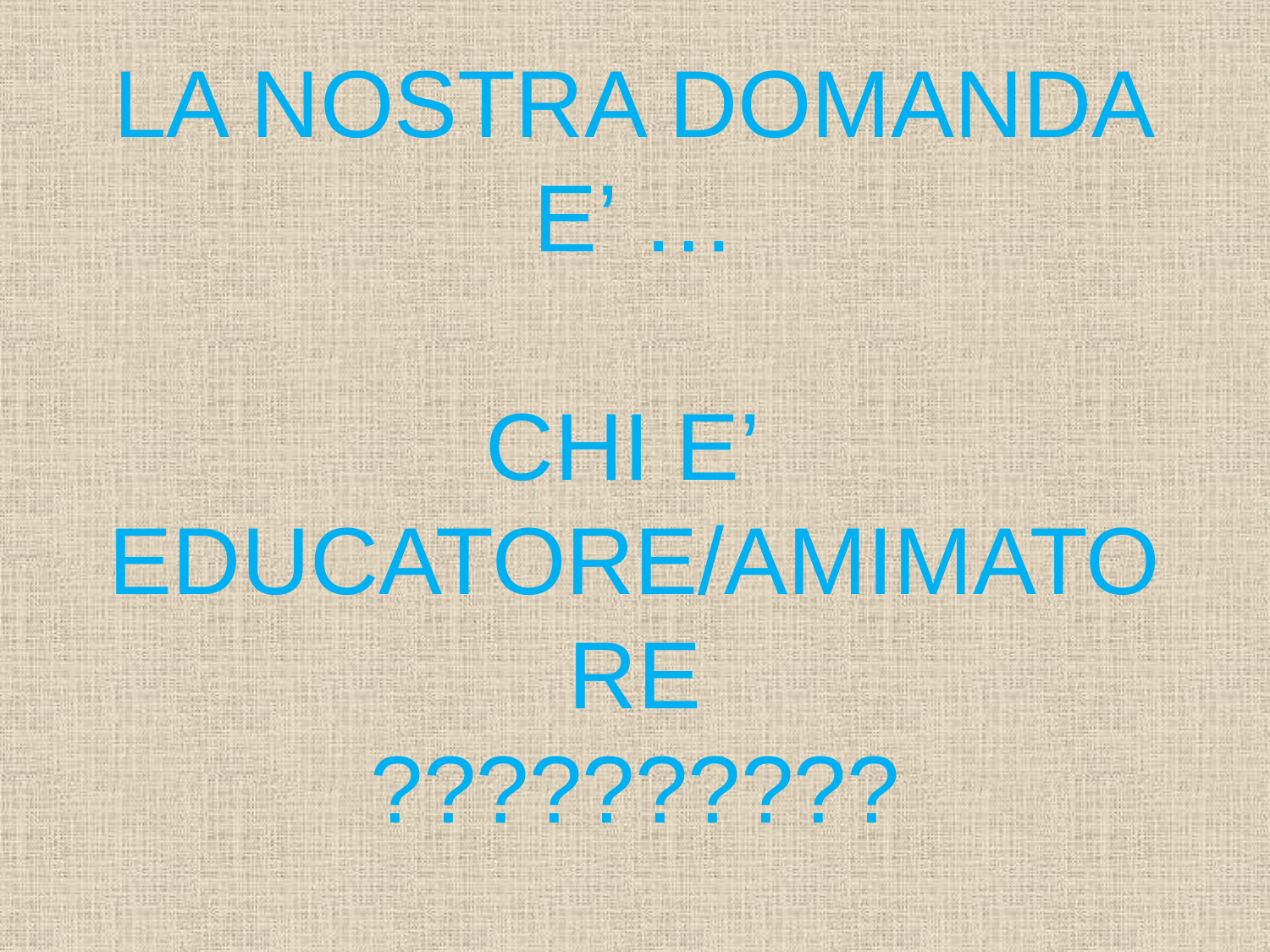

# LA NOSTRA DOMANDA E’ … CHI E’ EDUCATORE/AMIMATORE ??????????